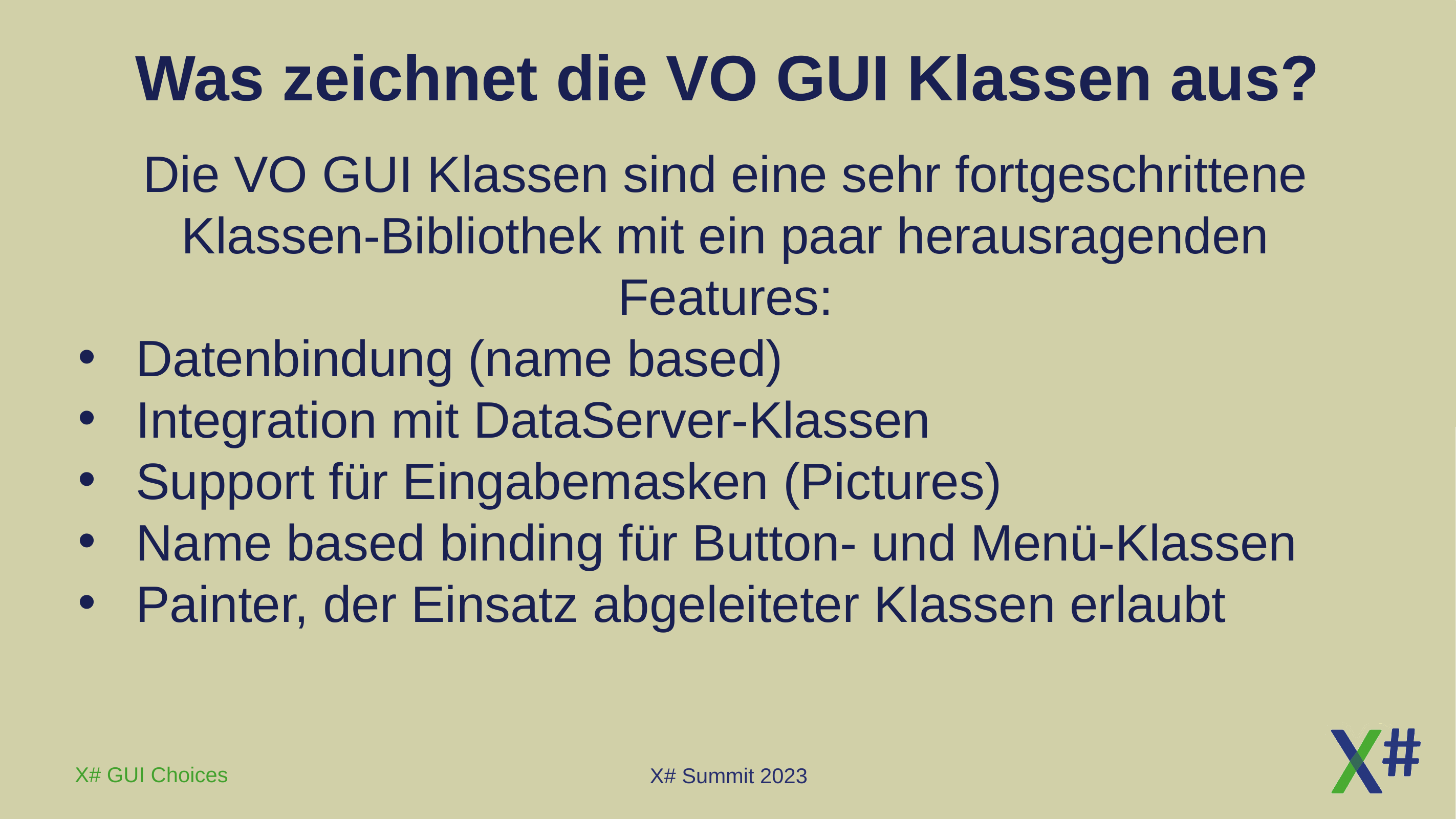

# Was zeichnet die VO GUI Klassen aus?
Die VO GUI Klassen sind eine sehr fortgeschrittene Klassen-Bibliothek mit ein paar herausragenden Features:
Datenbindung (name based)
Integration mit DataServer-Klassen
Support für Eingabemasken (Pictures)
Name based binding für Button- und Menü-Klassen
Painter, der Einsatz abgeleiteter Klassen erlaubt